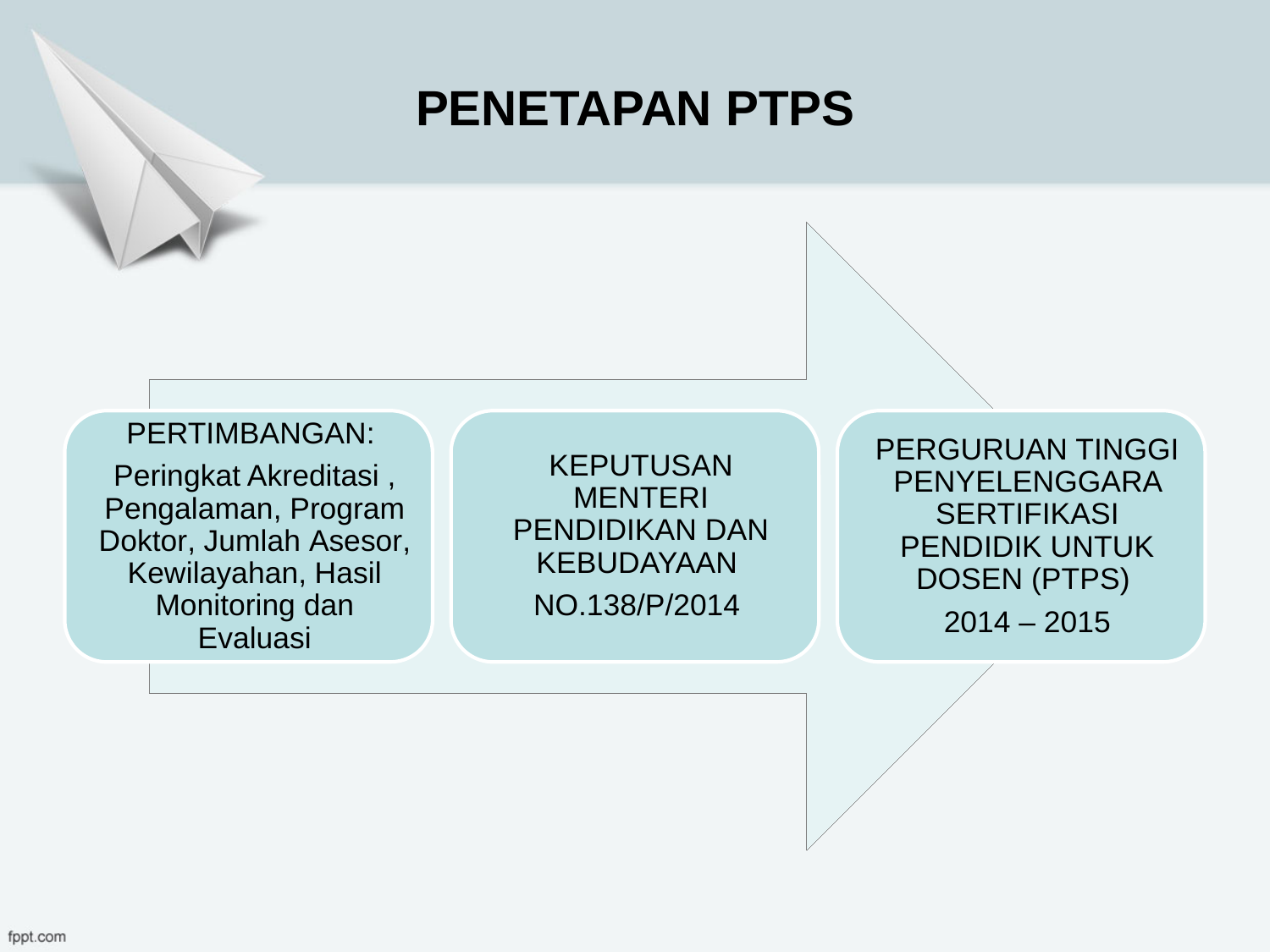

# PENETAPAN PTPS
PERTIMBANGAN:
Peringkat Akreditasi , Pengalaman, Program Doktor, Jumlah Asesor, Kewilayahan, Hasil Monitoring dan Evaluasi
KEPUTUSAN MENTERI PENDIDIKAN DAN KEBUDAYAAN
NO.138/P/2014
PERGURUAN TINGGI PENYELENGGARA SERTIFIKASI PENDIDIK UNTUK DOSEN (PTPS)
2014 – 2015